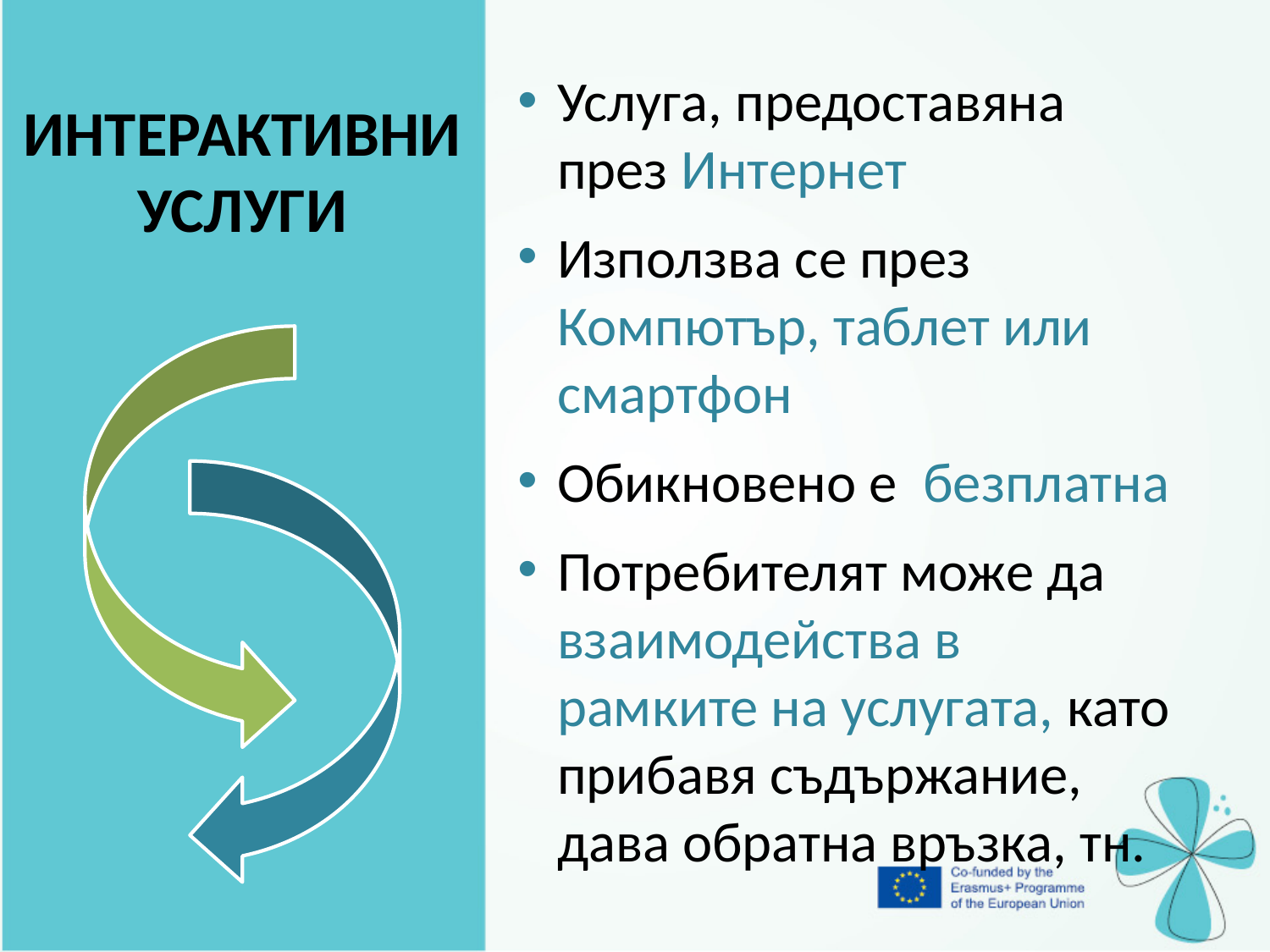

Услуга, предоставяна през Интернет

Използва се през Компютър, таблет или смартфон

Обикновено е  безплатна

Потребителят може да взаимодейства в рамките на услугата, като прибавя съдържание, дава обратна връзка, тн.
ИНТЕРАКТИВНИ УСЛУГИ